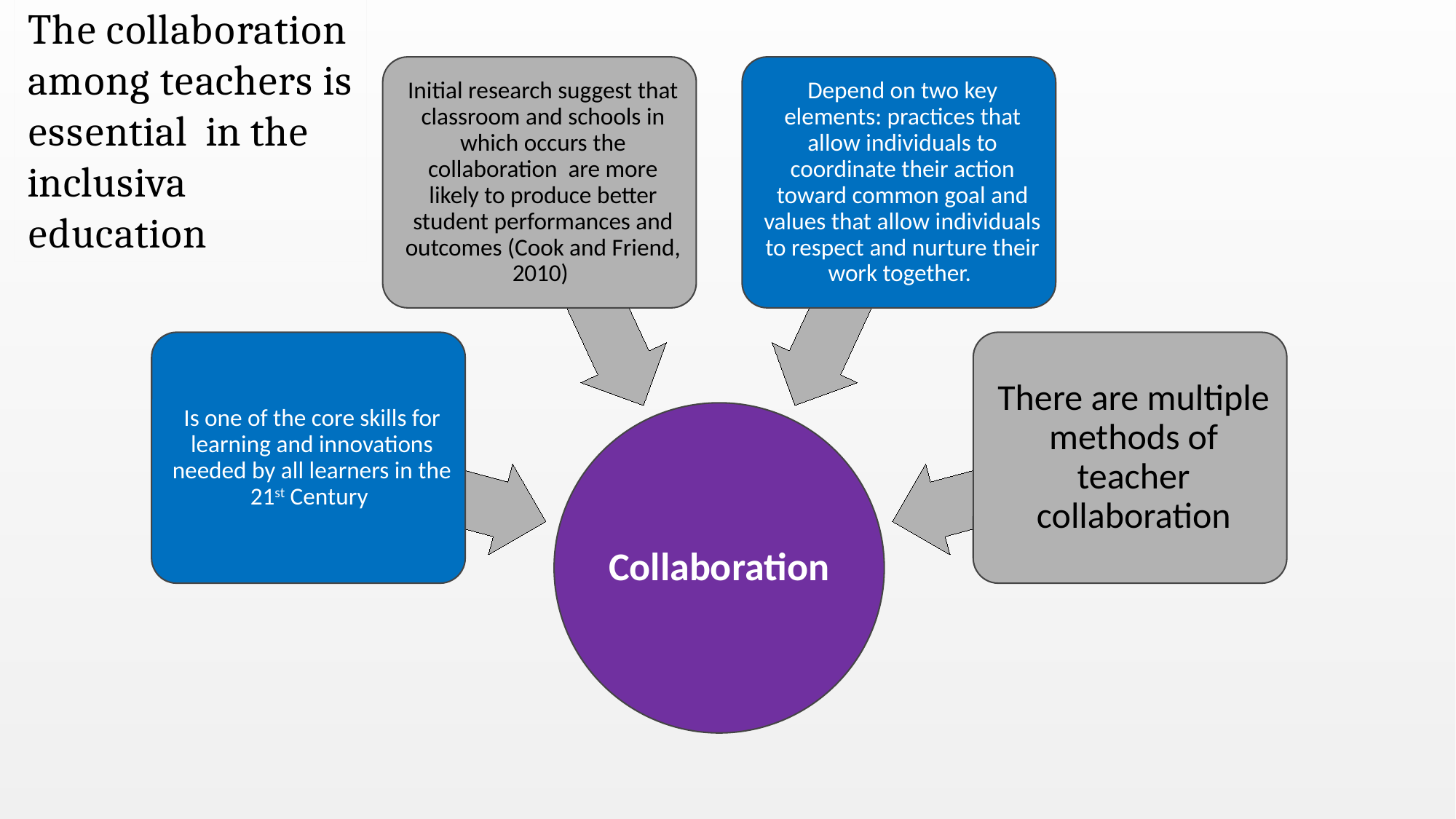

The collaboration among teachers is essential  in the inclusiva education
Collaboration
Is one of the core skills for learning and innovations needed by all learners in the 21st Century
Initial research suggest that classroom and schools in which occurs the collaboration  are more likely to produce better student performances and outcomes (Cook and Friend, 2010)
Depend on two key elements: practices that allow individuals to coordinate their action toward common goal and values that allow individuals to respect and nurture their work together.
There are multiple methods of teacher collaboration